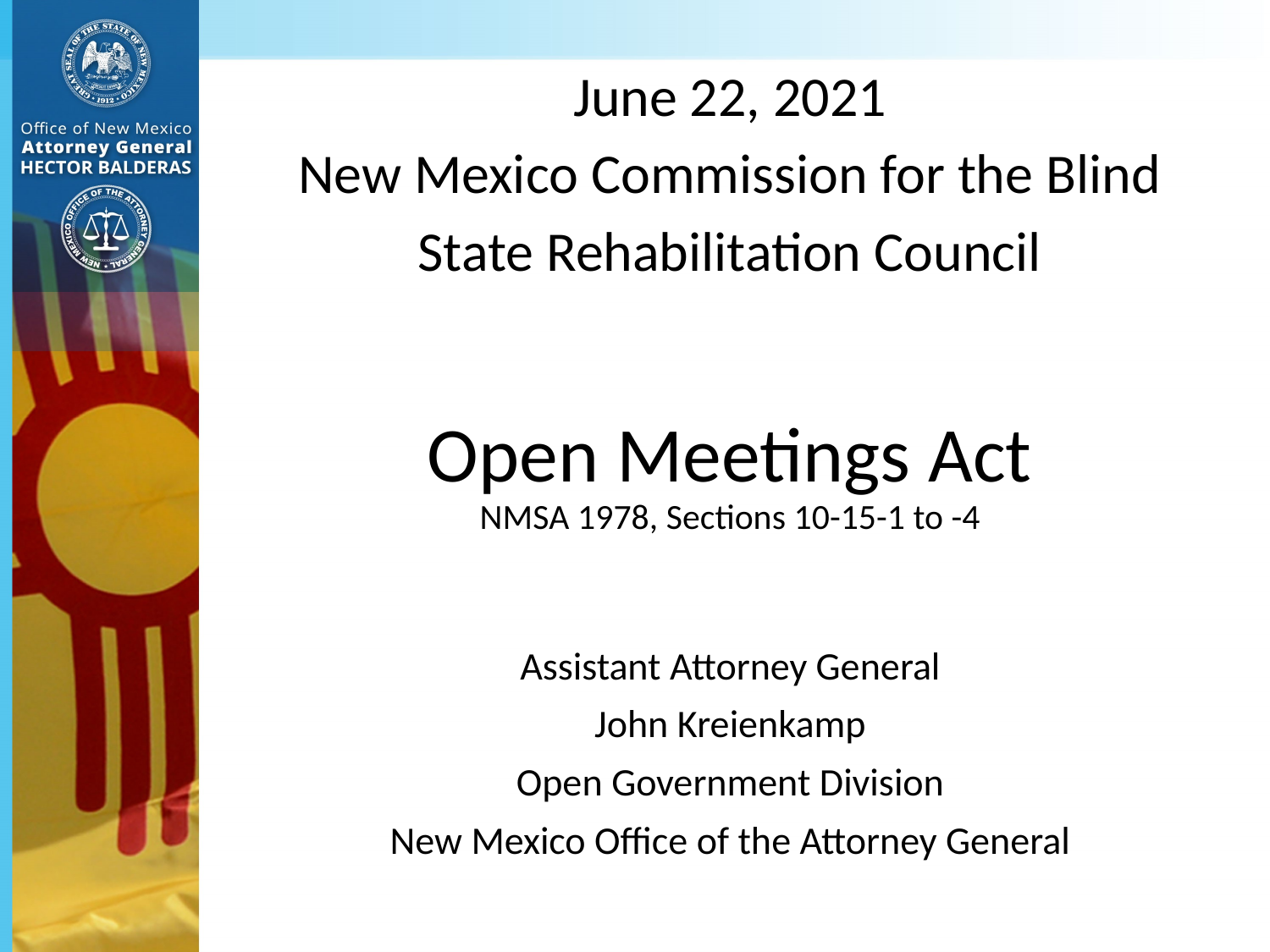

June 22, 2021
New Mexico Commission for the Blind
State Rehabilitation Council
# Open Meetings Act NMSA 1978, Sections 10-15-1 to -4
Assistant Attorney General
John Kreienkamp
Open Government Division
New Mexico Office of the Attorney General